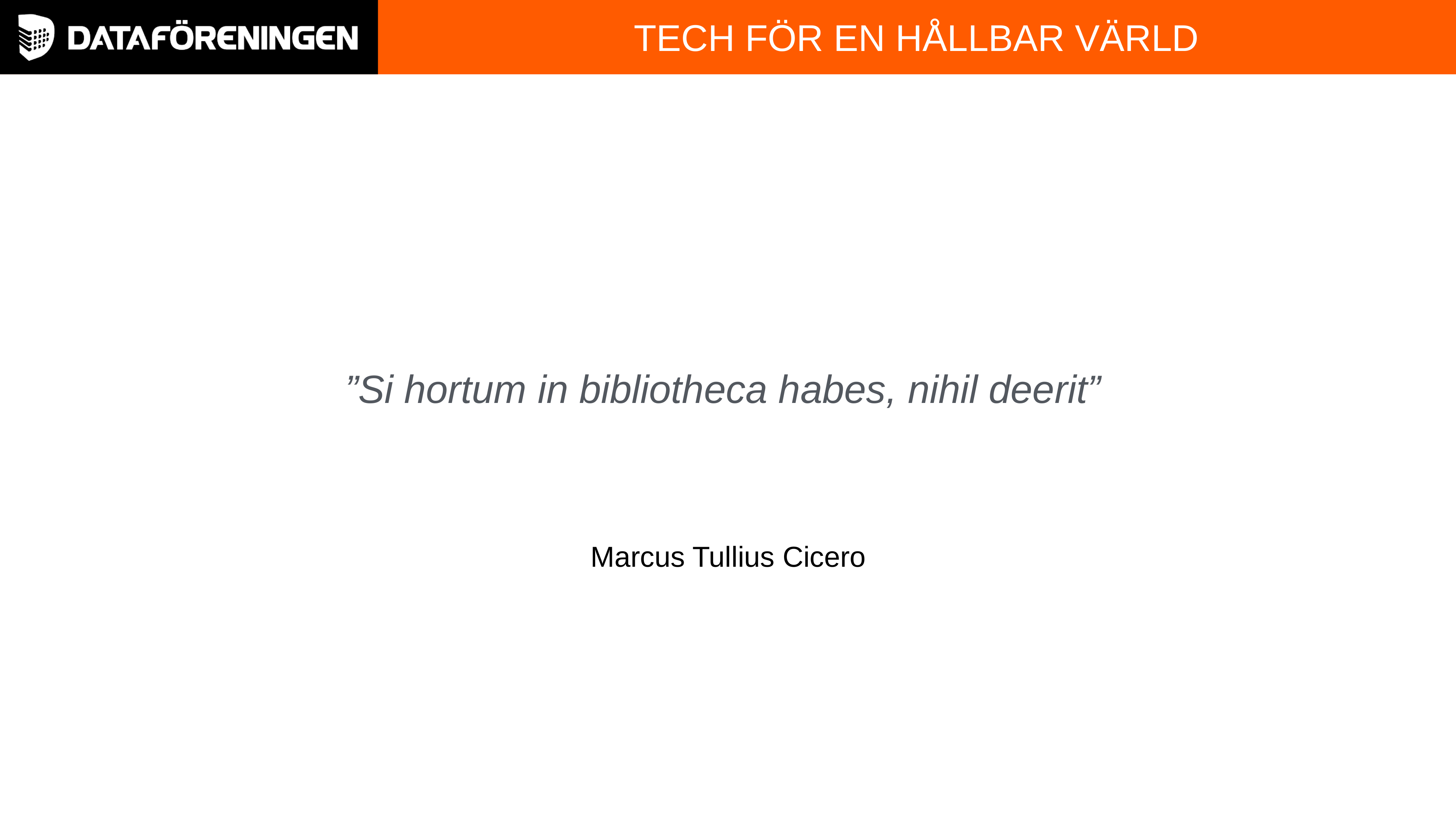

”Si hortum in bibliotheca habes, nihil deerit”
Marcus Tullius Cicero